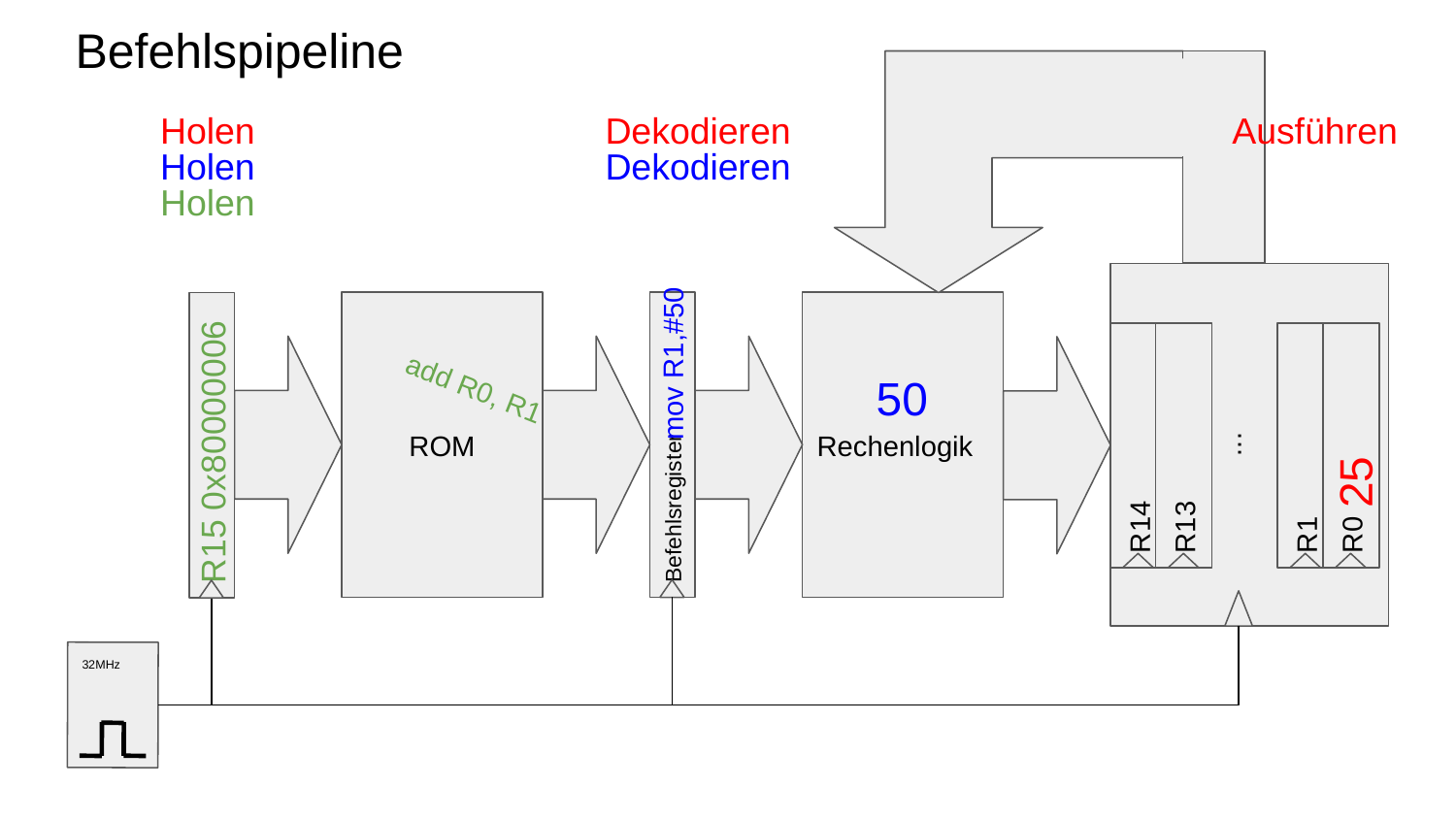

# Befehlspipeline

Holen
Dekodieren
Ausführen
Holen
Dekodieren
Holen
ROM
Rechenlogik
R13

R14

R0

R1

...
mov R1,#50

50
add R0, R1
25
Befehlsregister

R15 0x80000006

32MHz